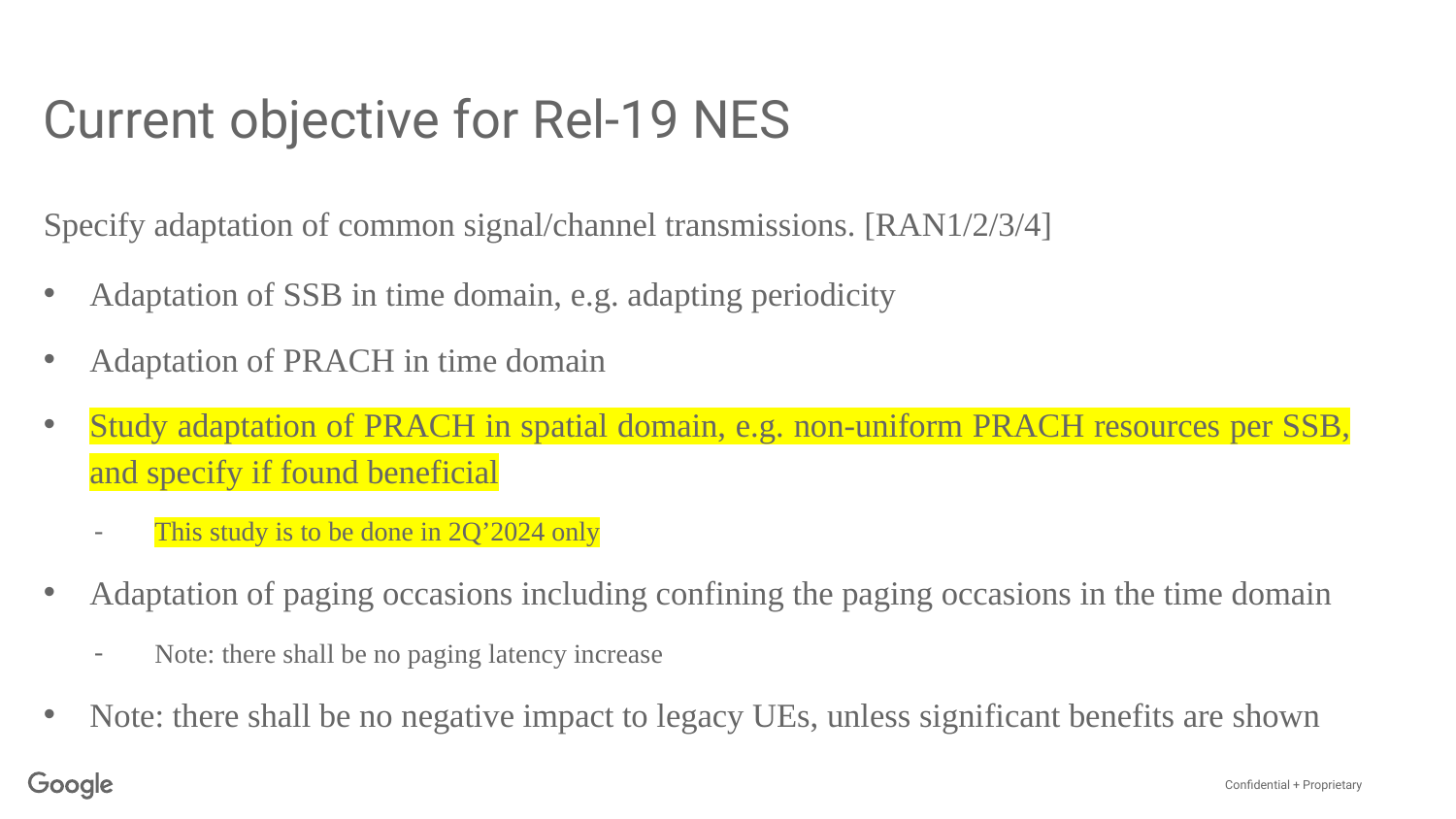

# Current objective for Rel-19 NES
Specify adaptation of common signal/channel transmissions. [RAN1/2/3/4]
Adaptation of SSB in time domain, e.g. adapting periodicity
Adaptation of PRACH in time domain
Study adaptation of PRACH in spatial domain, e.g. non-uniform PRACH resources per SSB, and specify if found beneficial
This study is to be done in 2Q’2024 only
Adaptation of paging occasions including confining the paging occasions in the time domain
Note: there shall be no paging latency increase
Note: there shall be no negative impact to legacy UEs, unless significant benefits are shown